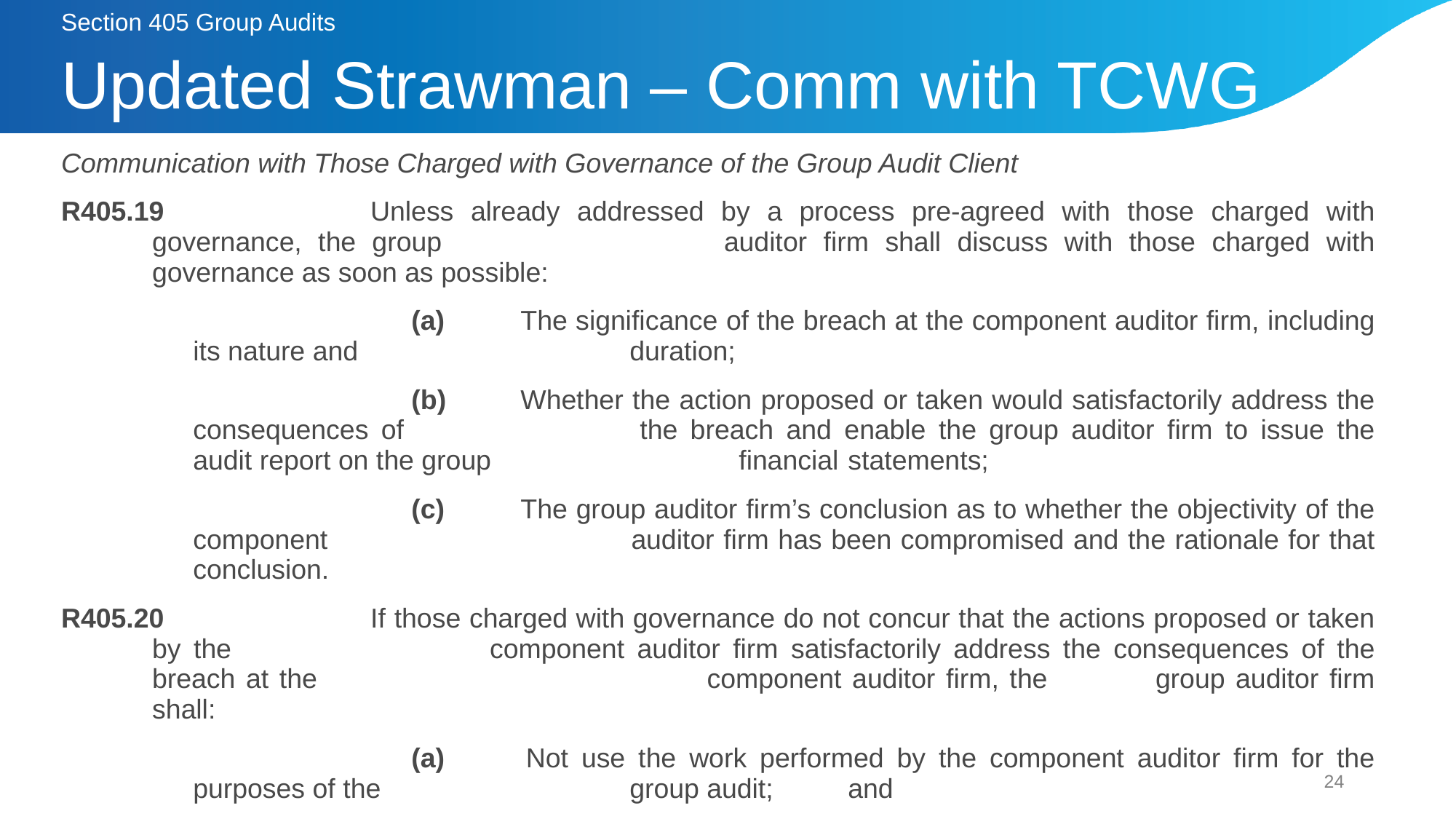

Section 405 Group Audits
# Updated Strawman – Comm with TCWG
Communication with Those Charged with Governance of the Group Audit Client
R405.19		Unless already addressed by a process pre-agreed with those charged with governance, the group 			auditor firm shall discuss with those charged with governance as soon as possible:
			(a)	The significance of the breach at the component auditor firm, including its nature and 			duration;
			(b)	Whether the action proposed or taken would satisfactorily address the consequences of 			the breach and enable the group auditor firm to issue the audit report on the group 			financial 	statements;
			(c)	The group auditor firm’s conclusion as to whether the objectivity of the component 			auditor firm has been compromised and the rationale for that conclusion.
R405.20		If those charged with governance do not concur that the actions proposed or taken by the 			component auditor firm satisfactorily address the consequences of the breach at the 				component auditor firm, the 	group auditor firm shall:
			(a) 	Not use the work performed by the component auditor firm for the purposes of the 			group audit; 	and
 			(b)   	Determine whether to perform further or alternative procedures, or perform itself the   			necessary audit procedures on the component audit client, to obtain such concurrence.
24